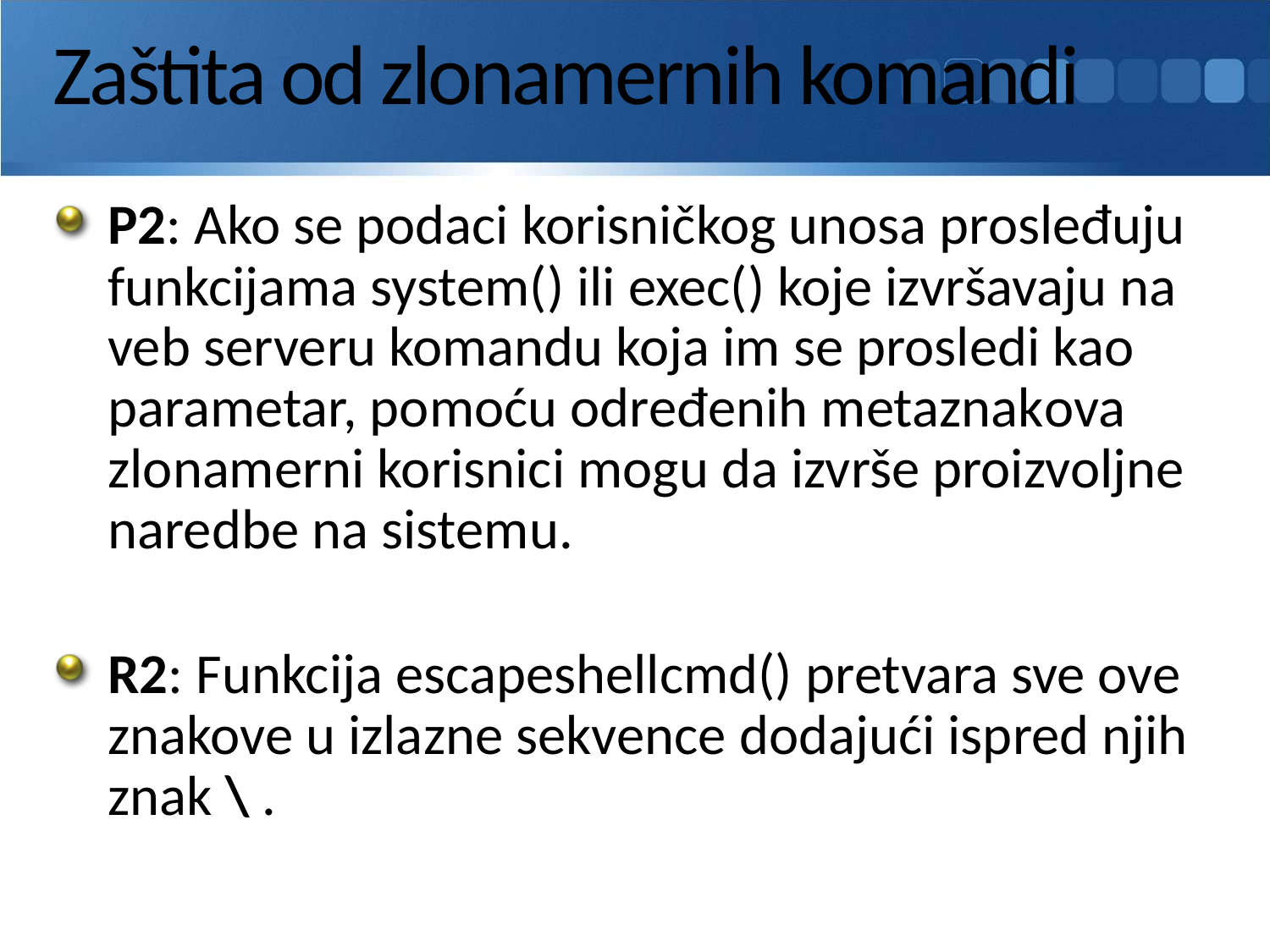

# Zaštita od zlonamernih komandi
P2: Ako se podaci korisničkog unosa prosleđuju funkcijama system() ili exec() koje izvršavaju na veb serveru komandu koja im se prosledi kao parametar, pomoću određenih metaznakova zlonamerni korisnici mogu da izvrše proizvoljne naredbe na sistemu.

R2: Funkcija escapeshellcmd() pretvara sve ove znakove u izlazne sekvence dodajući ispred njih znak \ .